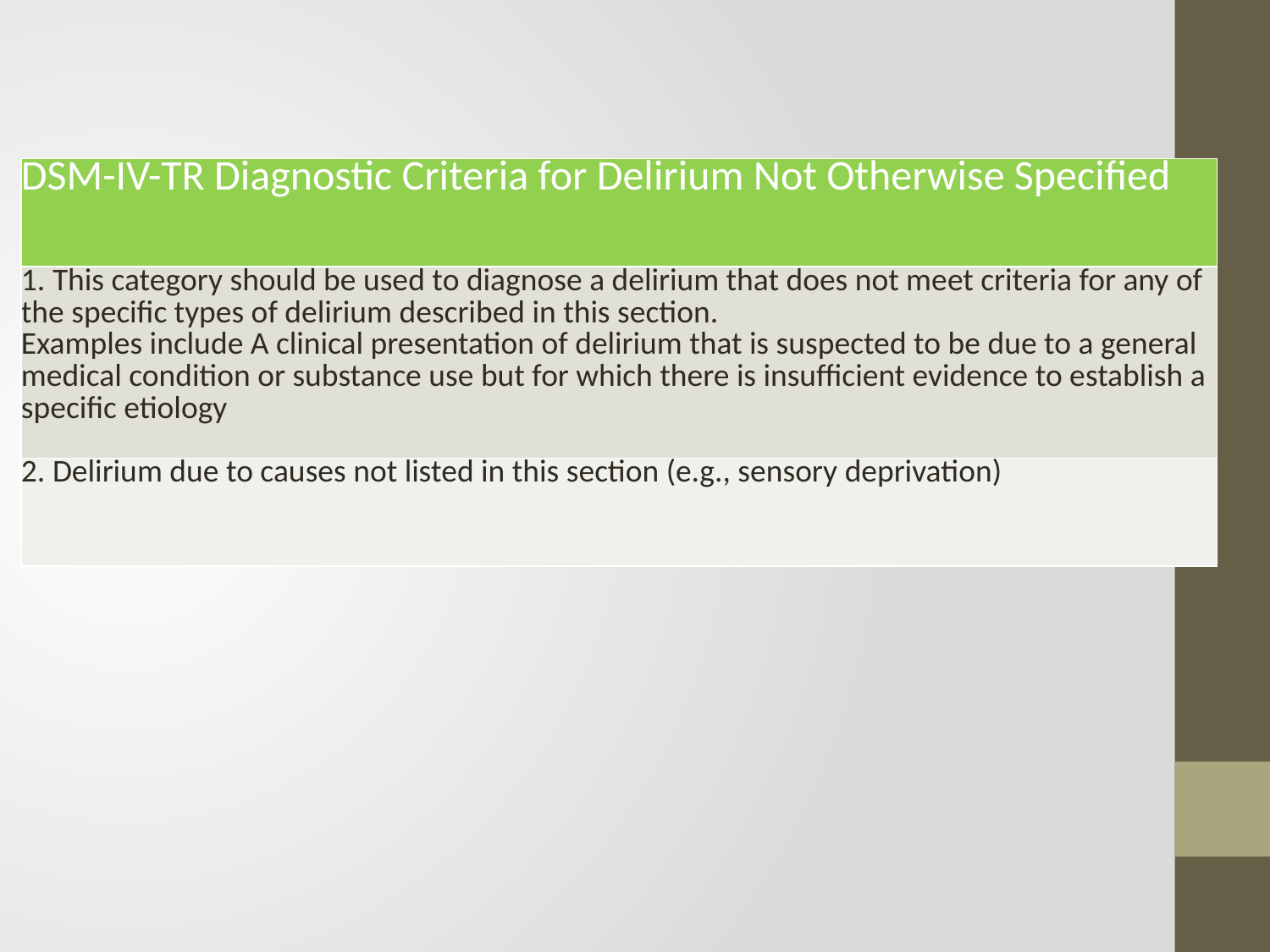

| DSM-IV-TR Diagnostic Criteria for Delirium Not Otherwise Specified |
| --- |
| 1. This category should be used to diagnose a delirium that does not meet criteria for any of the specific types of delirium described in this section. Examples include A clinical presentation of delirium that is suspected to be due to a general medical condition or substance use but for which there is insufficient evidence to establish a specific etiology |
| 2. Delirium due to causes not listed in this section (e.g., sensory deprivation) |